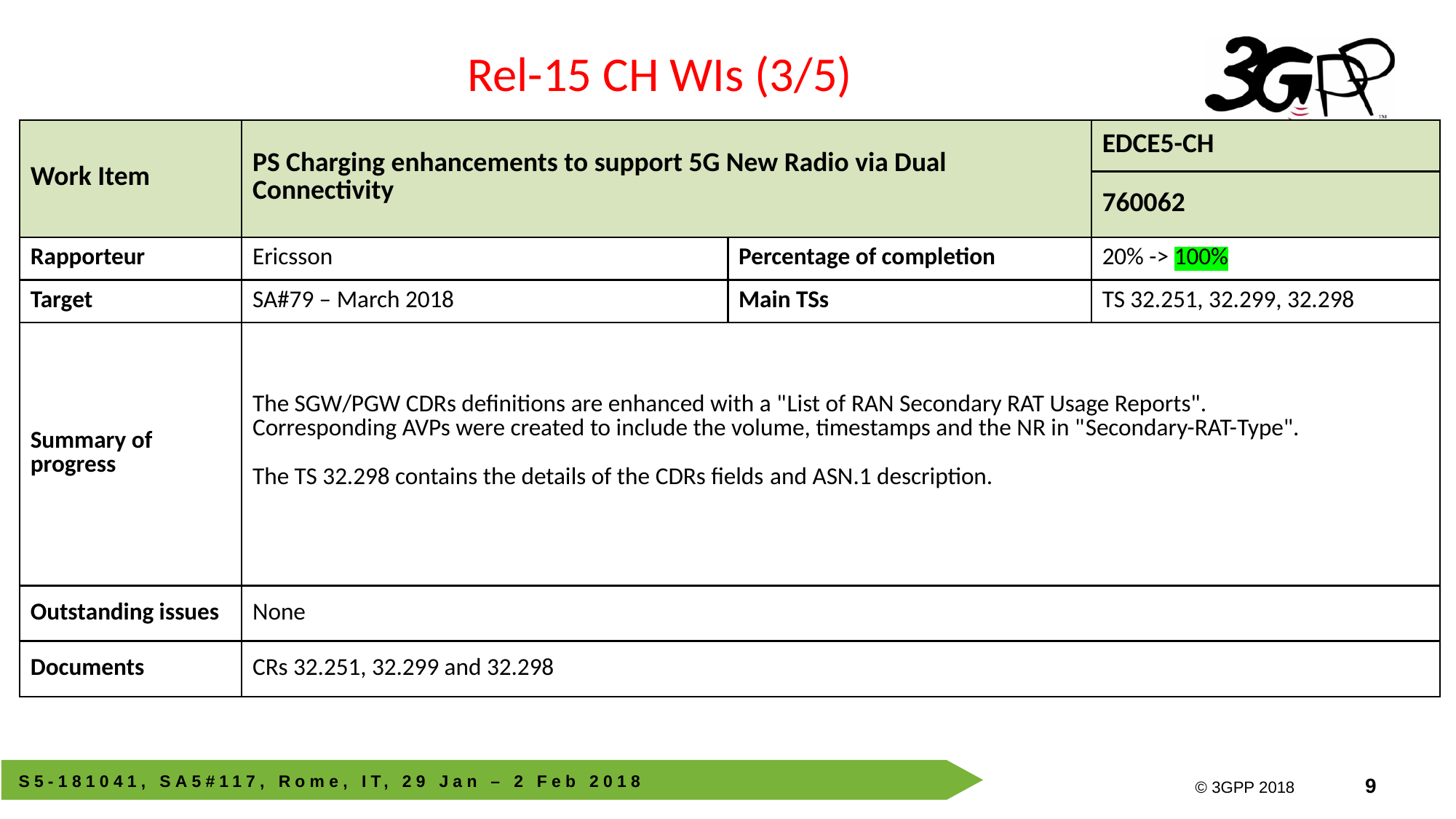

Rel-15 CH WIs (3/5)
| Work Item | PS Charging enhancements to support 5G New Radio via Dual Connectivity |  | EDCE5-CH |
| --- | --- | --- | --- |
|  |  |  | 760062 |
| Rapporteur | Ericsson | Percentage of completion | 20% -> 100% |
| Target | SA#79 – March 2018 | Main TSs | TS 32.251, 32.299, 32.298 |
| Summary of progress | The SGW/PGW CDRs definitions are enhanced with a "List of RAN Secondary RAT Usage Reports". Corresponding AVPs were created to include the volume, timestamps and the NR in "Secondary-RAT-Type". The TS 32.298 contains the details of the CDRs fields and ASN.1 description. |  |  |
| Outstanding issues | None |  |  |
| Documents | CRs 32.251, 32.299 and 32.298 |  |  |